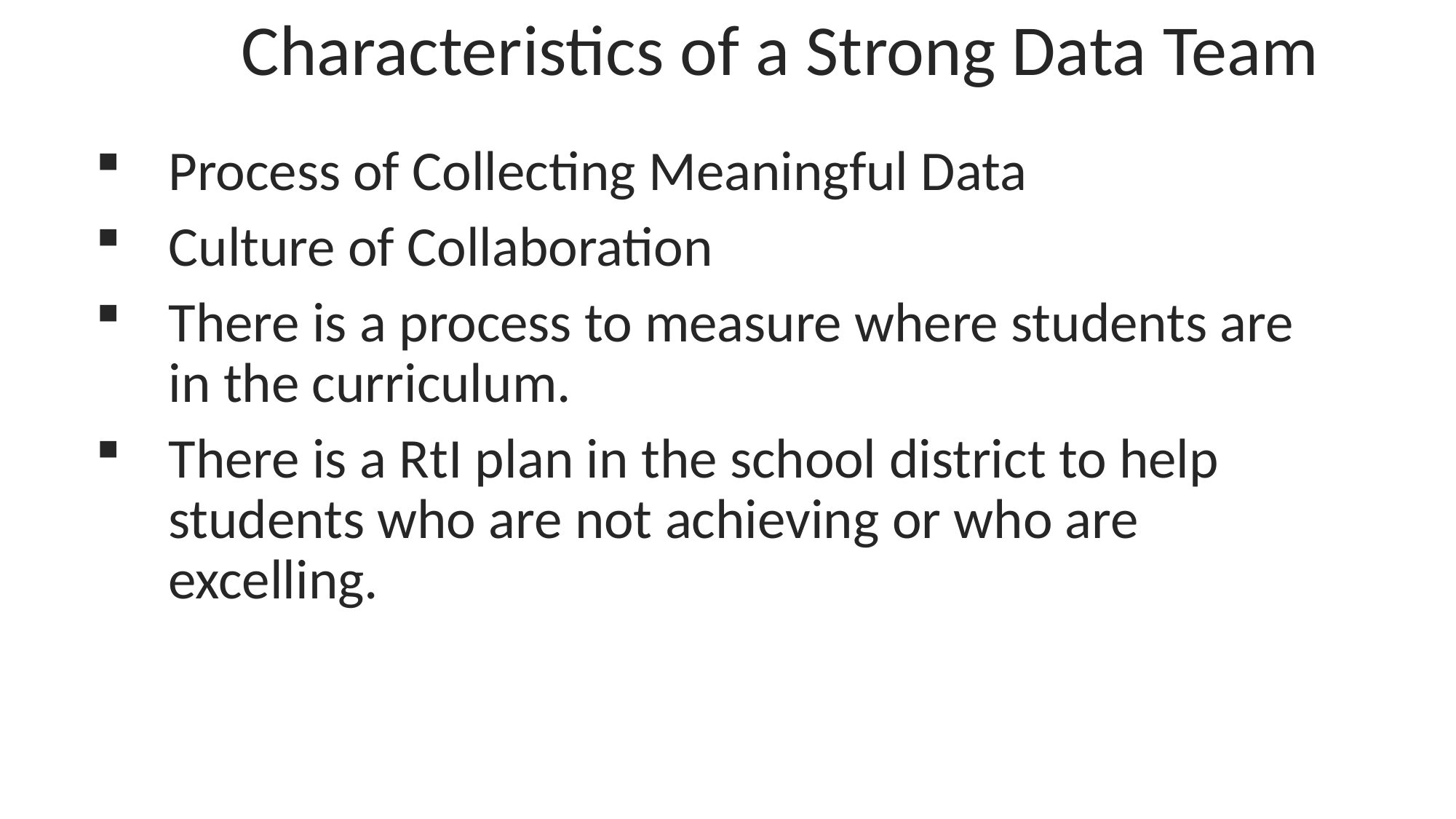

# Characteristics of a Strong Data Team
Process of Collecting Meaningful Data
Culture of Collaboration
There is a process to measure where students are in the curriculum.
There is a RtI plan in the school district to help students who are not achieving or who are excelling.